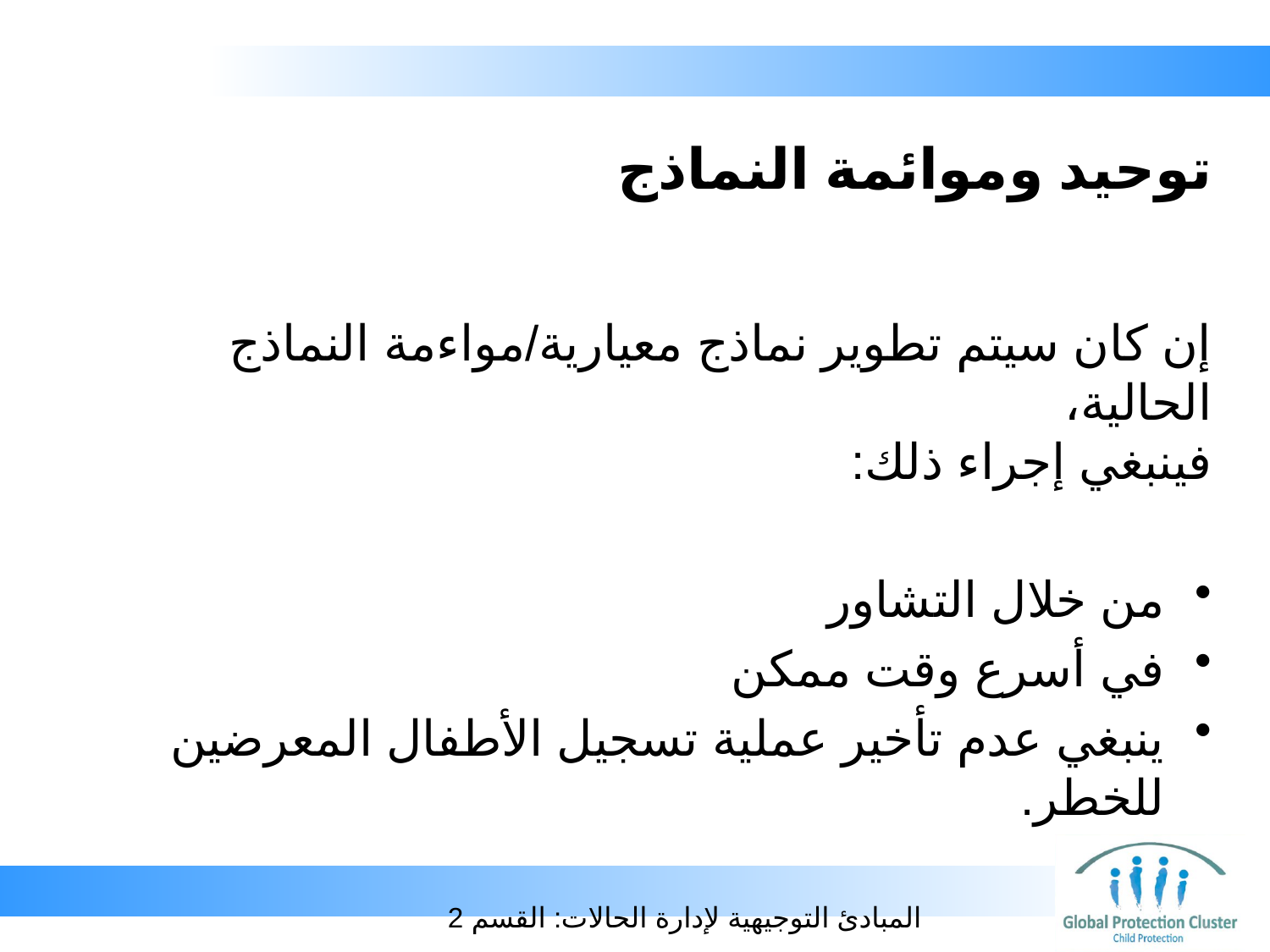

# توحيد وموائمة النماذج

إن كان سيتم تطوير نماذج معيارية/مواءمة النماذج الحالية،
فينبغي إجراء ذلك:

من خلال التشاور
في أسرع وقت ممكن
ينبغي عدم تأخير عملية تسجيل الأطفال المعرضين للخطر.

المبادئ التوجيهية لإدارة الحالات: القسم 2